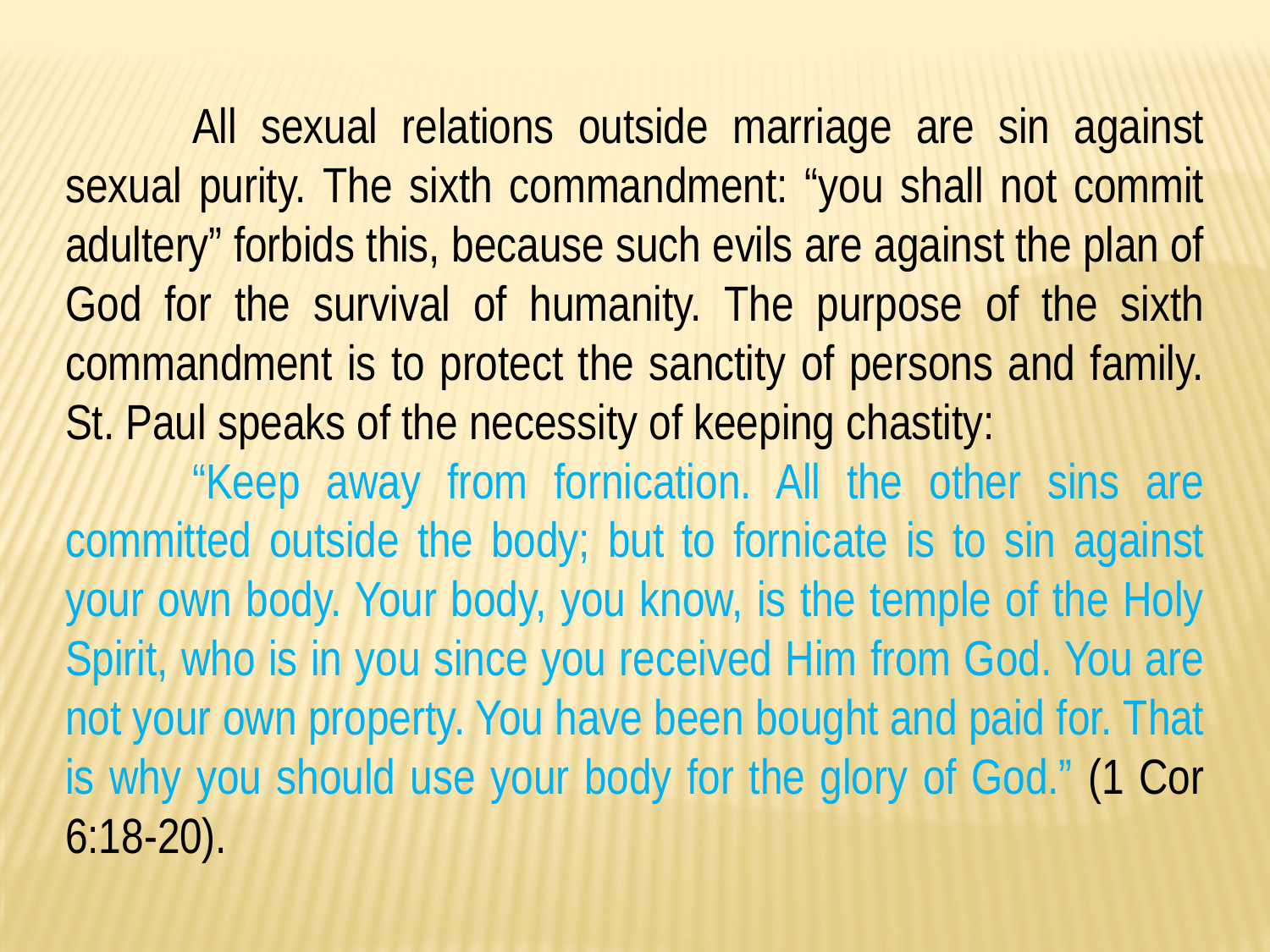

All sexual relations outside marriage are sin against sexual purity. The sixth commandment: “you shall not commit adultery” forbids this, because such evils are against the plan of God for the survival of humanity. The purpose of the sixth commandment is to protect the sanctity of persons and family. St. Paul speaks of the necessity of keeping chastity:
	“Keep away from fornication. All the other sins are committed outside the body; but to fornicate is to sin against your own body. Your body, you know, is the temple of the Holy Spirit, who is in you since you received Him from God. You are not your own property. You have been bought and paid for. That is why you should use your body for the glory of God.” (1 Cor 6:18-20).